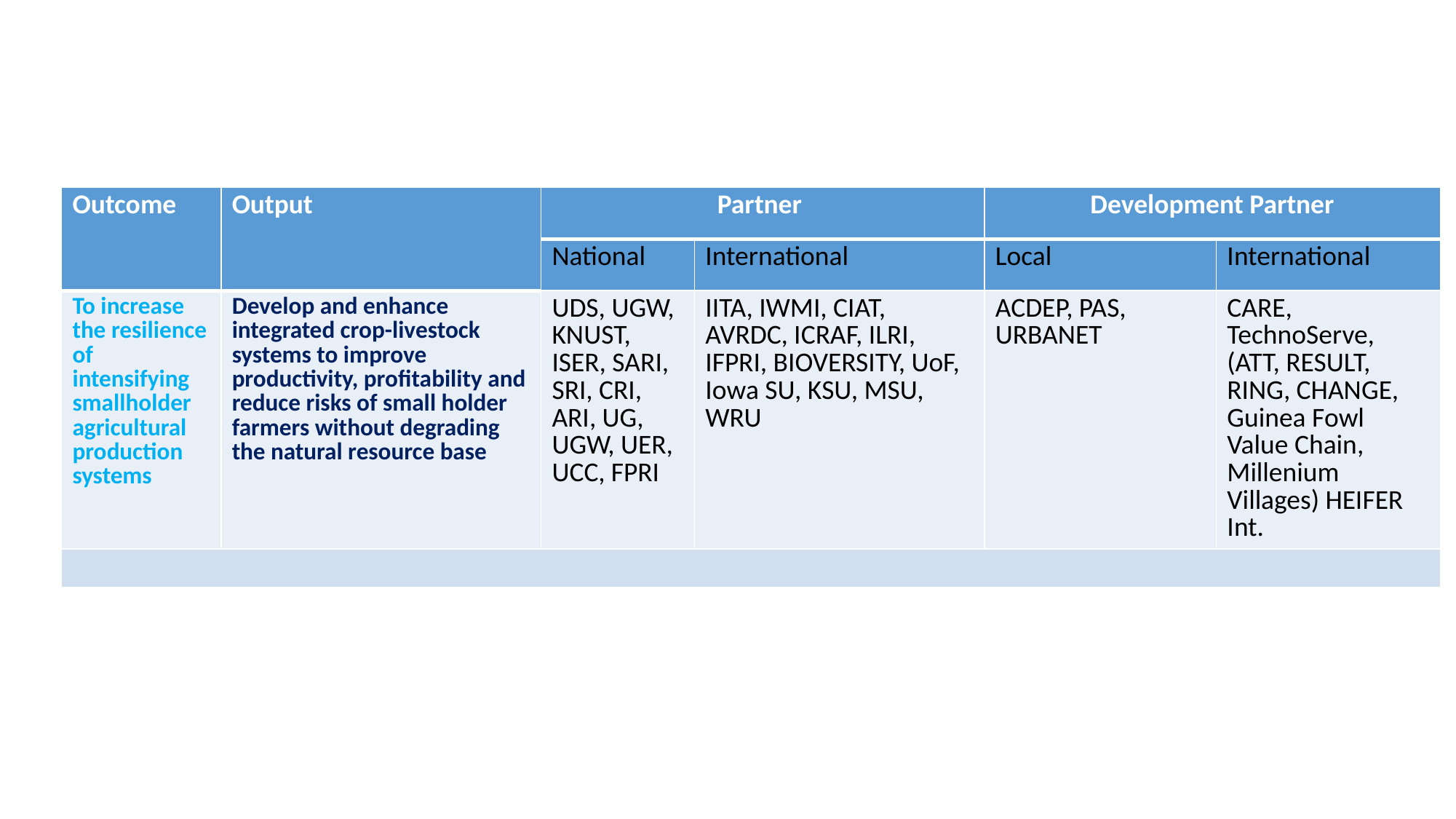

| Outcome | Output | Partner |  | Development Partner |  |
| --- | --- | --- | --- | --- | --- |
|  |  | National | International | Local | International |
| To increase the resilience of intensifying smallholder agricultural production systems | Develop and enhance integrated crop-livestock systems to improve productivity, profitability and reduce risks of small holder farmers without degrading the natural resource base | UDS, UGW, KNUST, ISER, SARI, SRI, CRI, ARI, UG, UGW, UER, UCC, FPRI | IITA, IWMI, CIAT, AVRDC, ICRAF, ILRI, IFPRI, BIOVERSITY, UoF, Iowa SU, KSU, MSU, WRU | ACDEP, PAS, URBANET | CARE, TechnoServe, (ATT, RESULT, RING, CHANGE, Guinea Fowl Value Chain, Millenium Villages) HEIFER Int. |
|  |  |  |  |  |  |